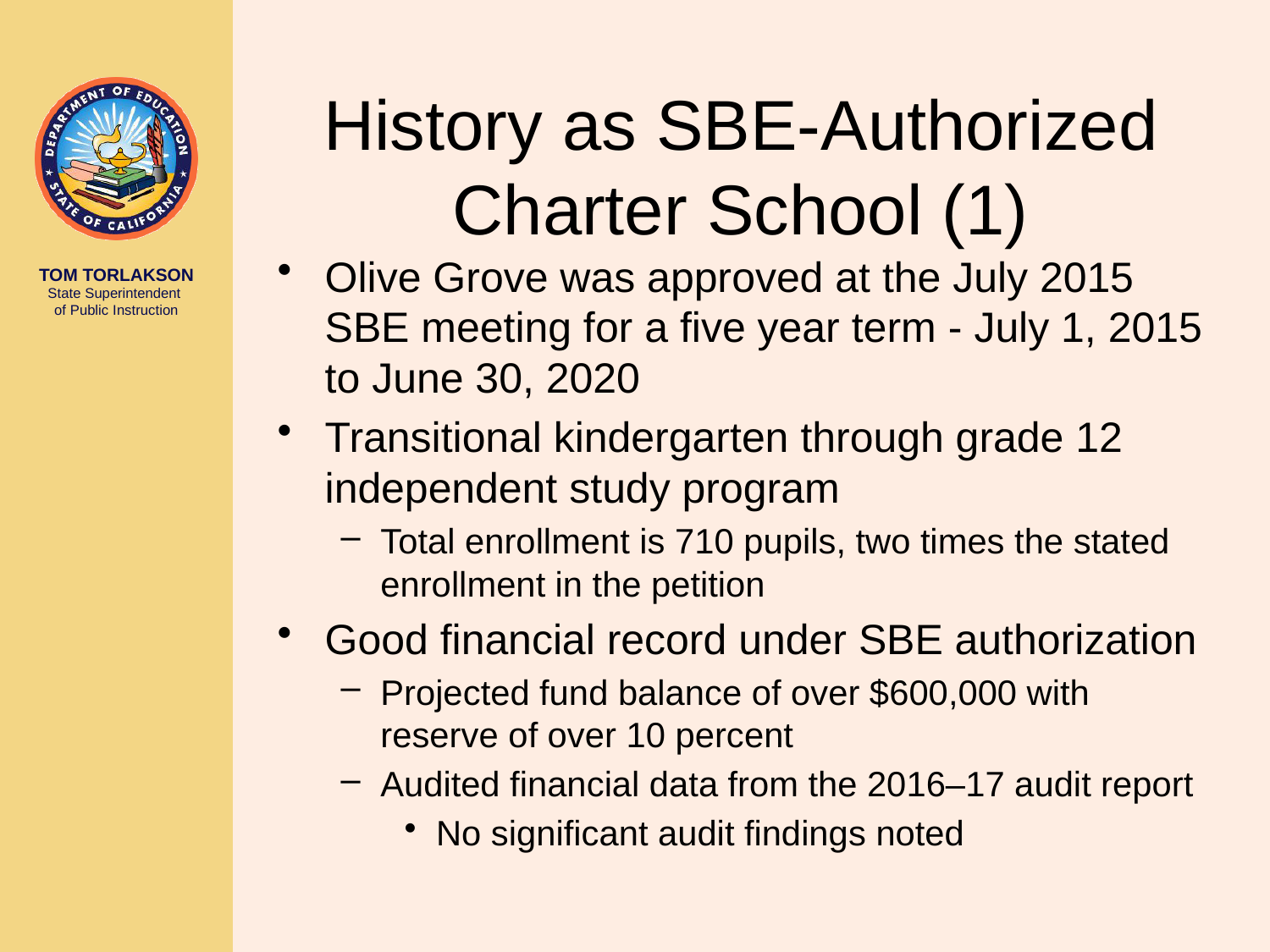

# History as SBE-Authorized Charter School (1)
Olive Grove was approved at the July 2015 SBE meeting for a five year term - July 1, 2015 to June 30, 2020
Transitional kindergarten through grade 12 independent study program
Total enrollment is 710 pupils, two times the stated enrollment in the petition
Good financial record under SBE authorization
Projected fund balance of over $600,000 with reserve of over 10 percent
Audited financial data from the 2016–17 audit report
No significant audit findings noted